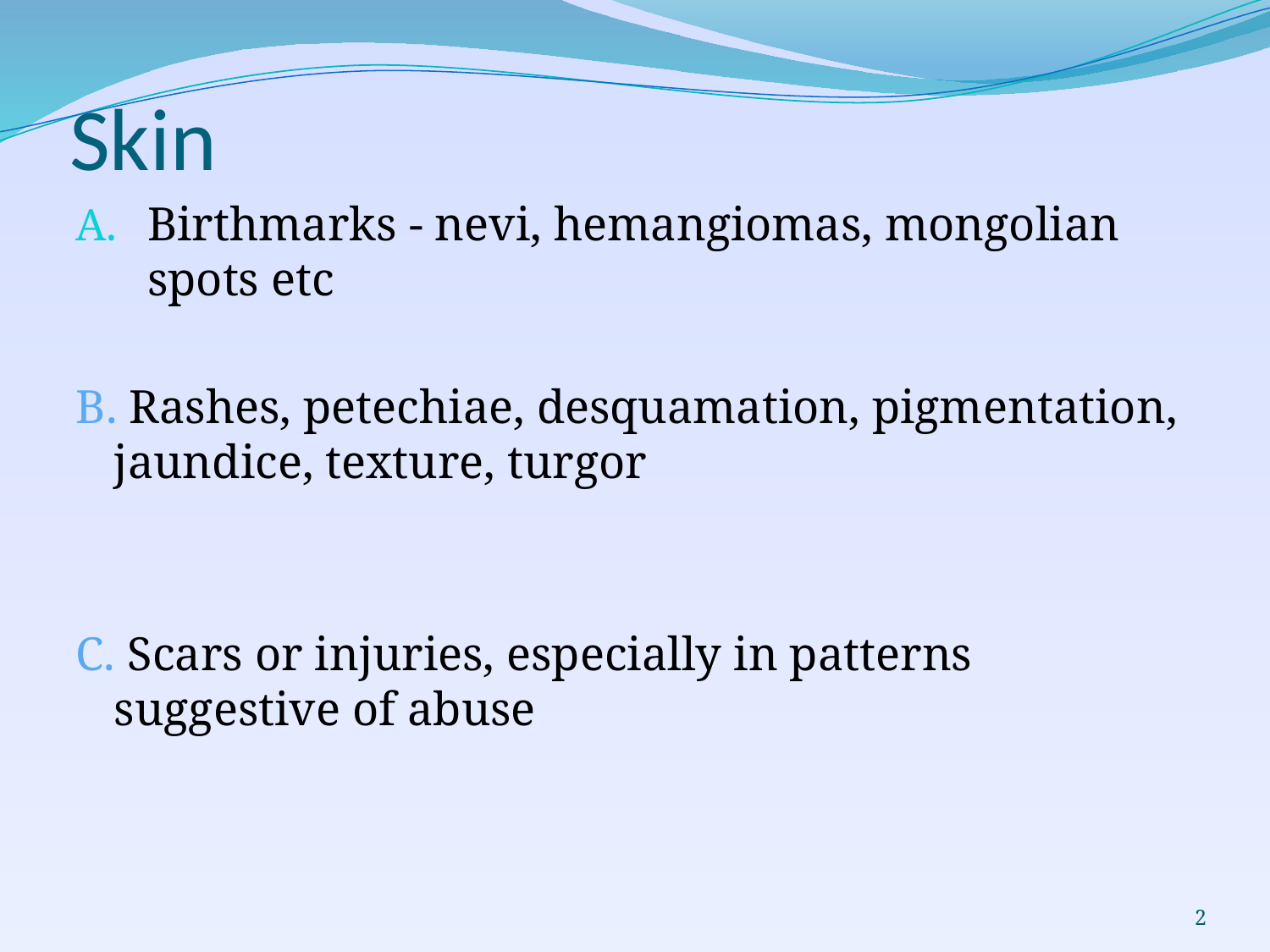

# Skin
Birthmarks - nevi, hemangiomas, mongolian spots etc

B. Rashes, petechiae, desquamation, pigmentation, jaundice, texture, turgor

C. Scars or injuries, especially in patterns suggestive of abuse
2